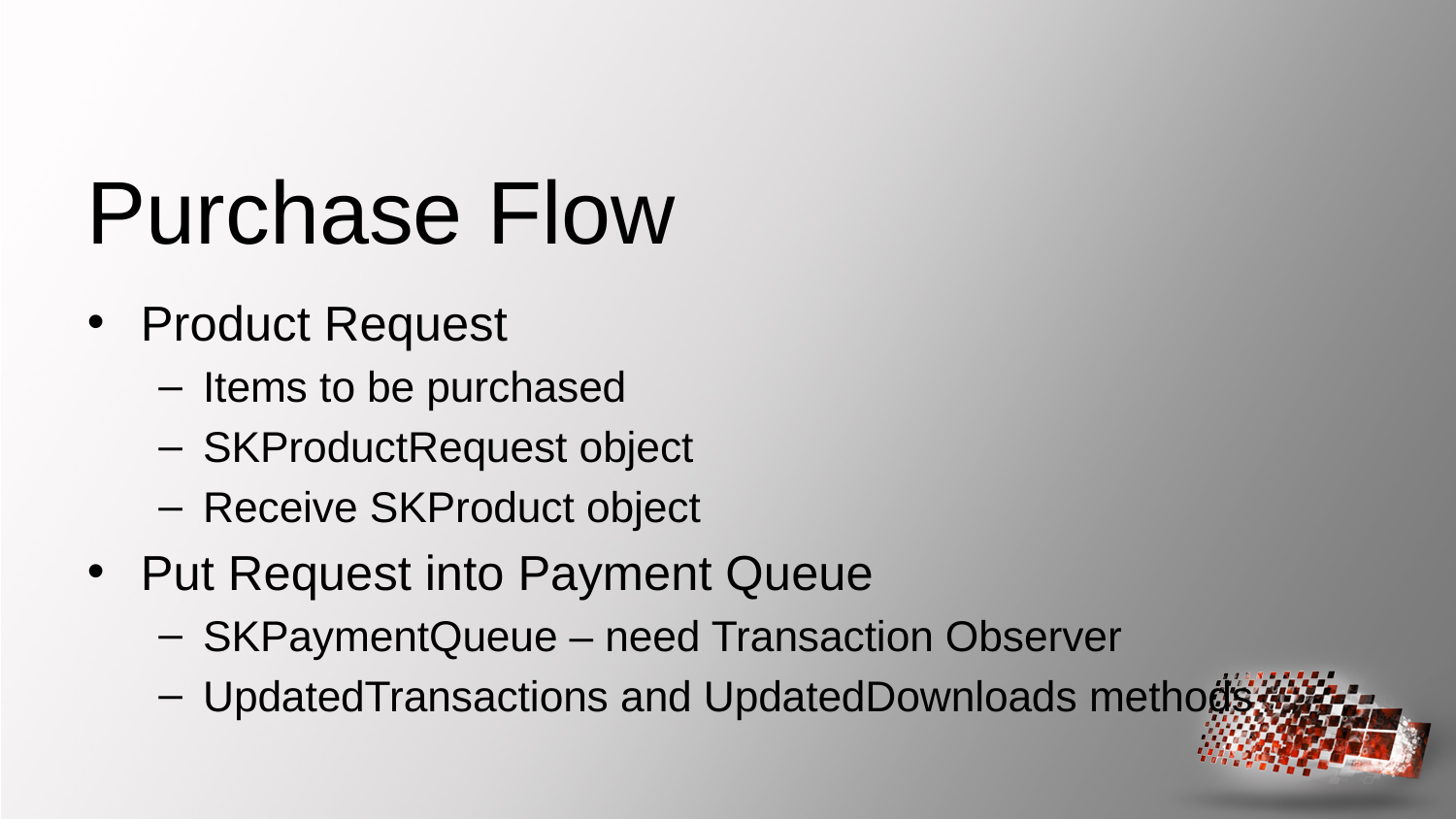

# Purchase Flow
Product Request
Items to be purchased
SKProductRequest object
Receive SKProduct object
Put Request into Payment Queue
SKPaymentQueue – need Transaction Observer
UpdatedTransactions and UpdatedDownloads methods